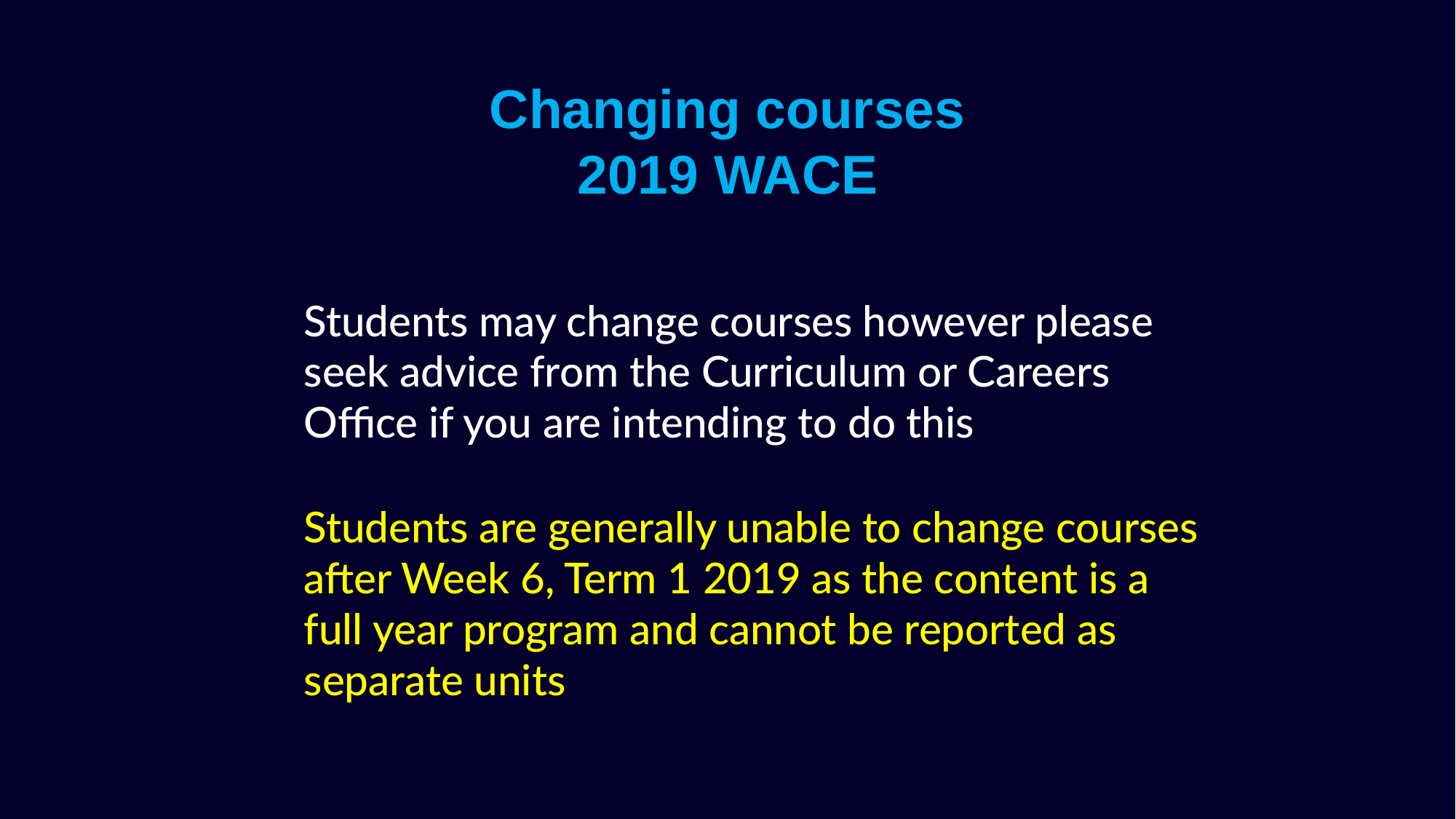

# Changing courses 2019 WACE

Students may change courses however please seek advice from the Curriculum or Careers Office if you are intending to do this

Students are generally unable to change courses after Week 6, Term 1 2019 as the content is a full year program and cannot be reported as separate units